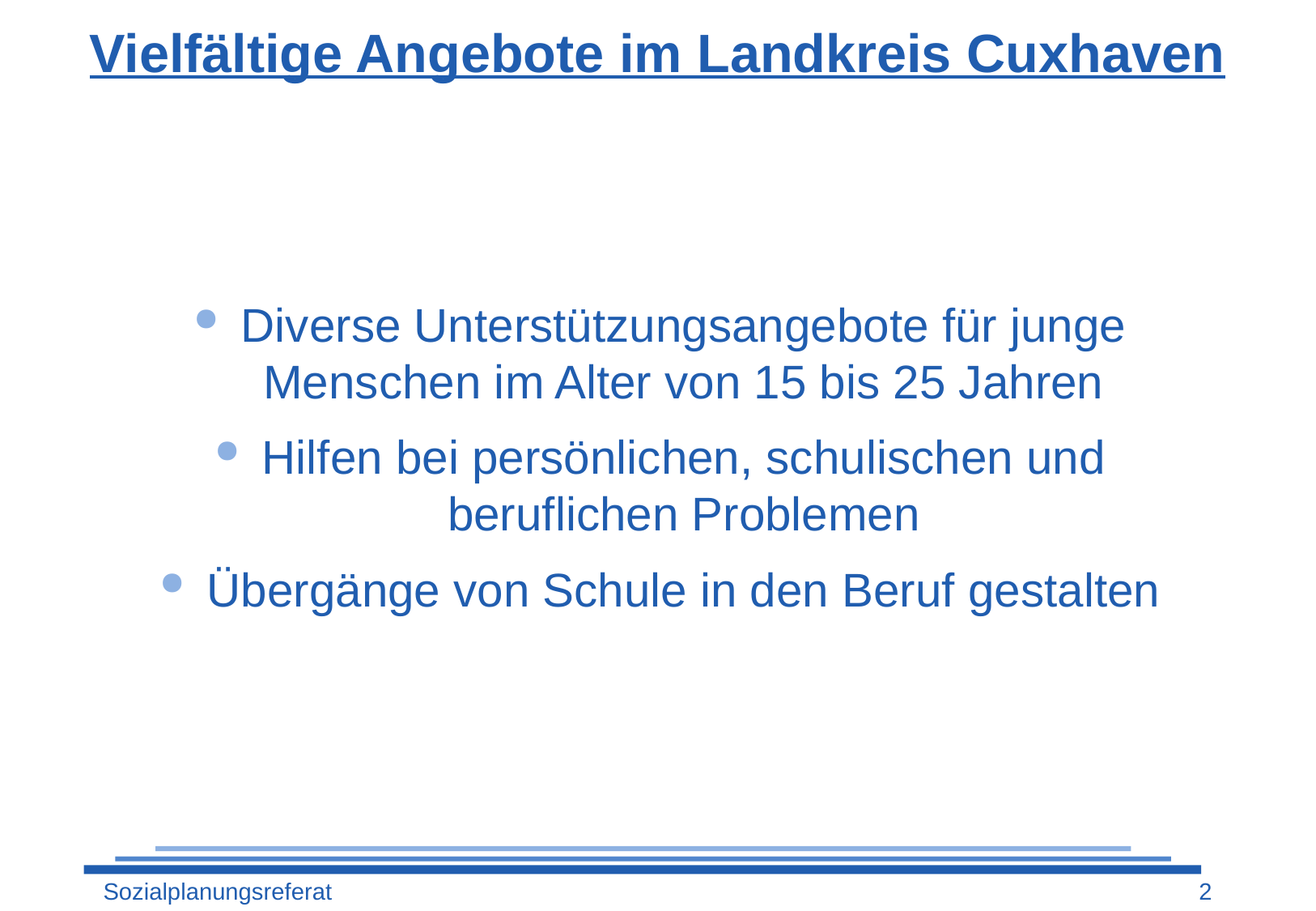

# Vielfältige Angebote im Landkreis Cuxhaven
Diverse Unterstützungsangebote für junge Menschen im Alter von 15 bis 25 Jahren
Hilfen bei persönlichen, schulischen und beruflichen Problemen
Übergänge von Schule in den Beruf gestalten
Sozialplanungsreferat
2